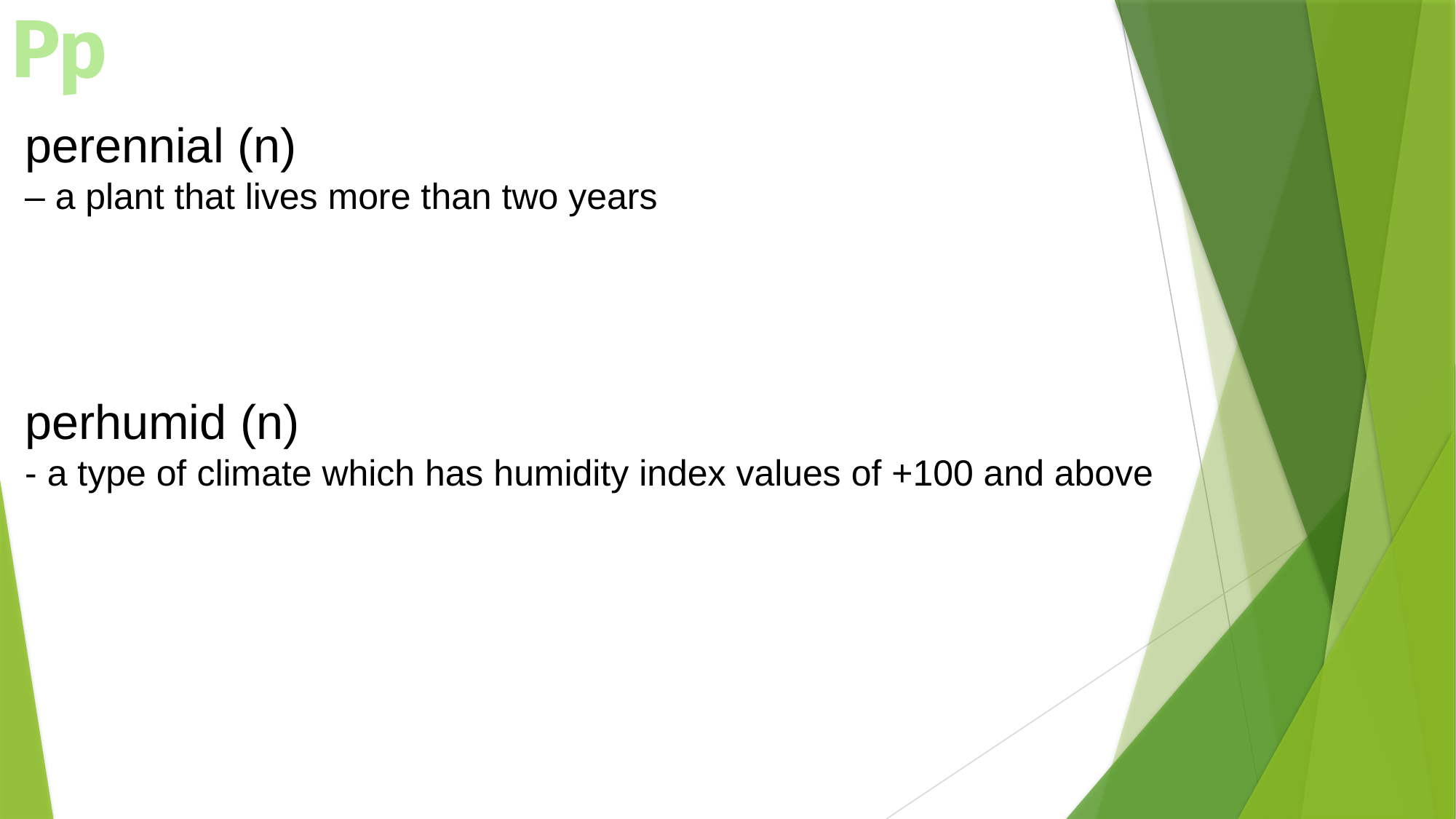

Pp
#
perennial (n)
– a plant that lives more than two years

perhumid (n)
- a type of climate which has humidity index values of +100 and above